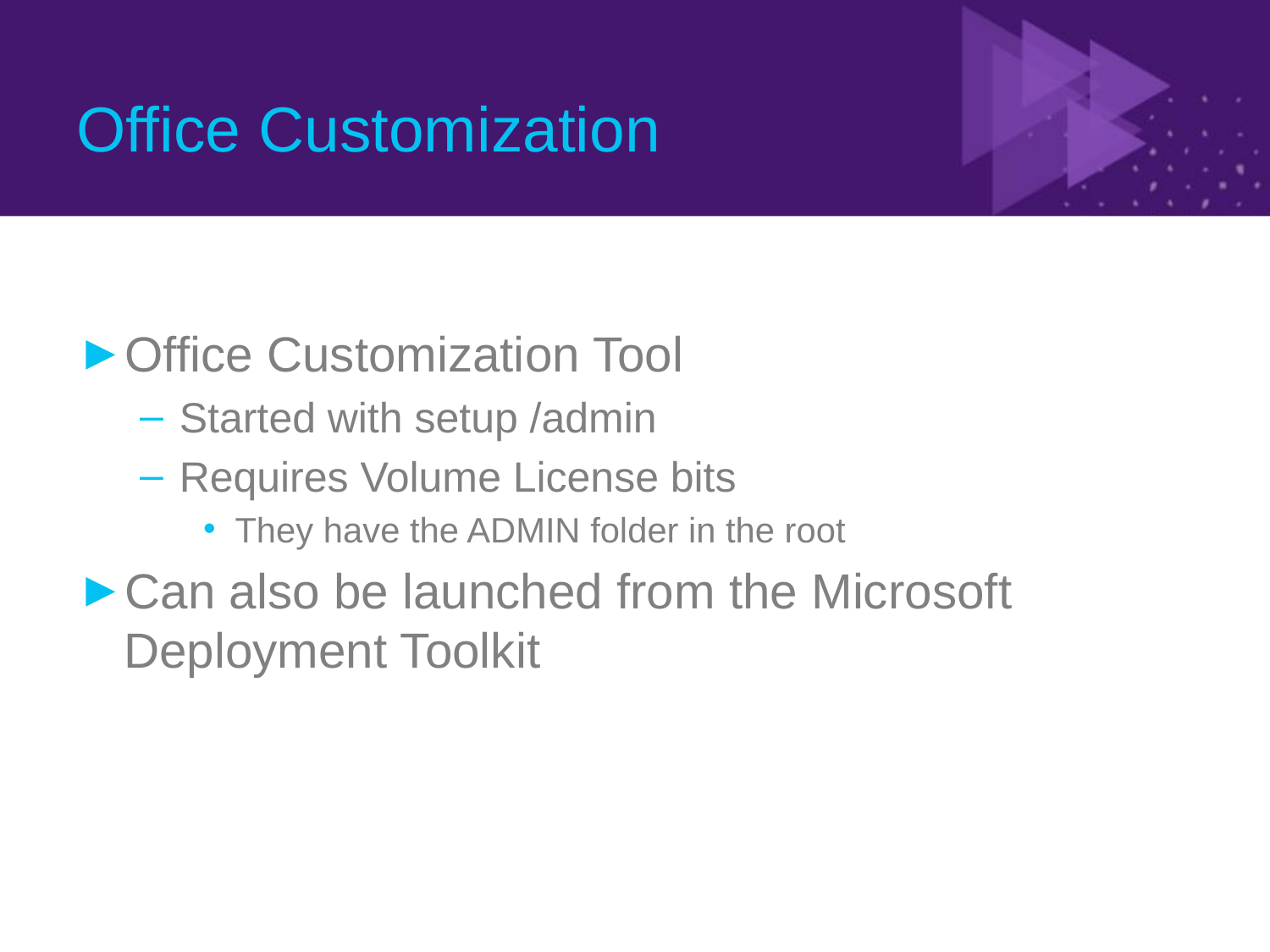

# Office Customization
Office Customization Tool
Started with setup /admin
Requires Volume License bits
They have the ADMIN folder in the root
Can also be launched from the Microsoft Deployment Toolkit